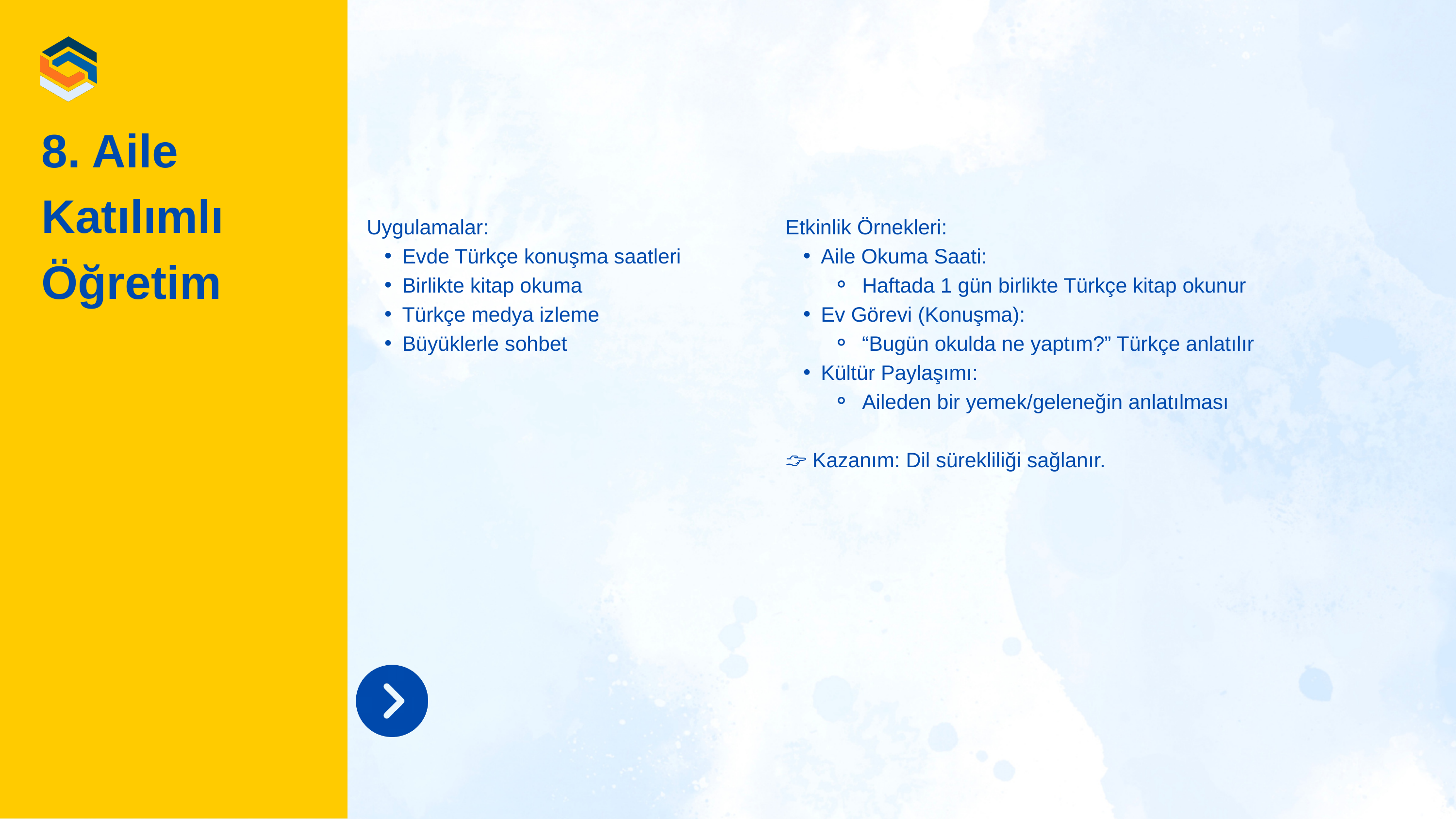

8. Aile Katılımlı Öğretim

Uygulamalar:
Evde Türkçe konuşma saatleri
Birlikte kitap okuma
Türkçe medya izleme
Büyüklerle sohbet

Etkinlik Örnekleri:
Aile Okuma Saati:
 Haftada 1 gün birlikte Türkçe kitap okunur
Ev Görevi (Konuşma):
 “Bugün okulda ne yaptım?” Türkçe anlatılır
Kültür Paylaşımı:
 Aileden bir yemek/geleneğin anlatılması

👉 Kazanım: Dil sürekliliği sağlanır.